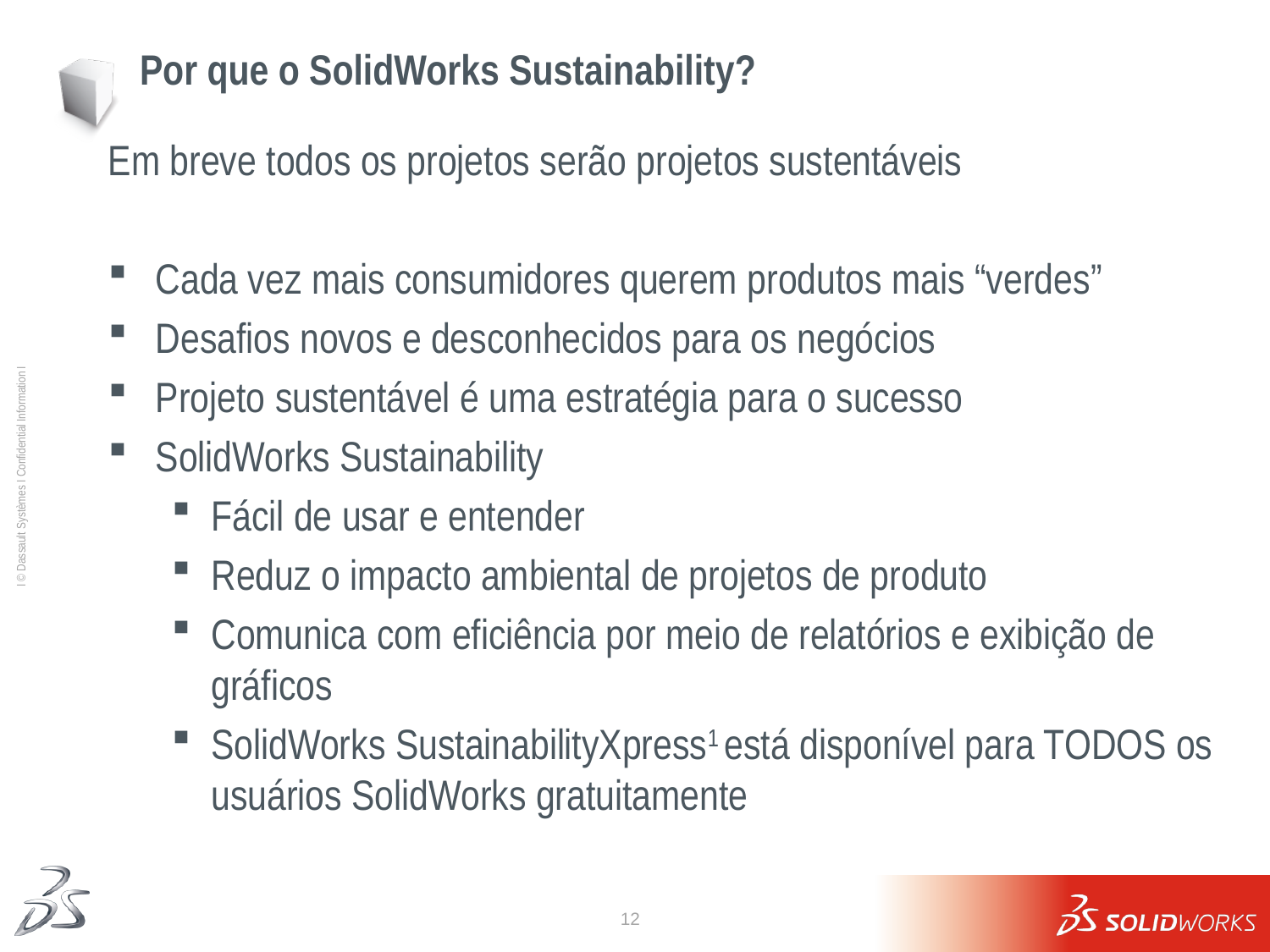

# Por que o SolidWorks Sustainability?
Em breve todos os projetos serão projetos sustentáveis

Cada vez mais consumidores querem produtos mais “verdes”
Desafios novos e desconhecidos para os negócios
Projeto sustentável é uma estratégia para o sucesso
SolidWorks Sustainability
Fácil de usar e entender
Reduz o impacto ambiental de projetos de produto
Comunica com eficiência por meio de relatórios e exibição de gráficos
SolidWorks SustainabilityXpress1 está disponível para TODOS os usuários SolidWorks gratuitamente